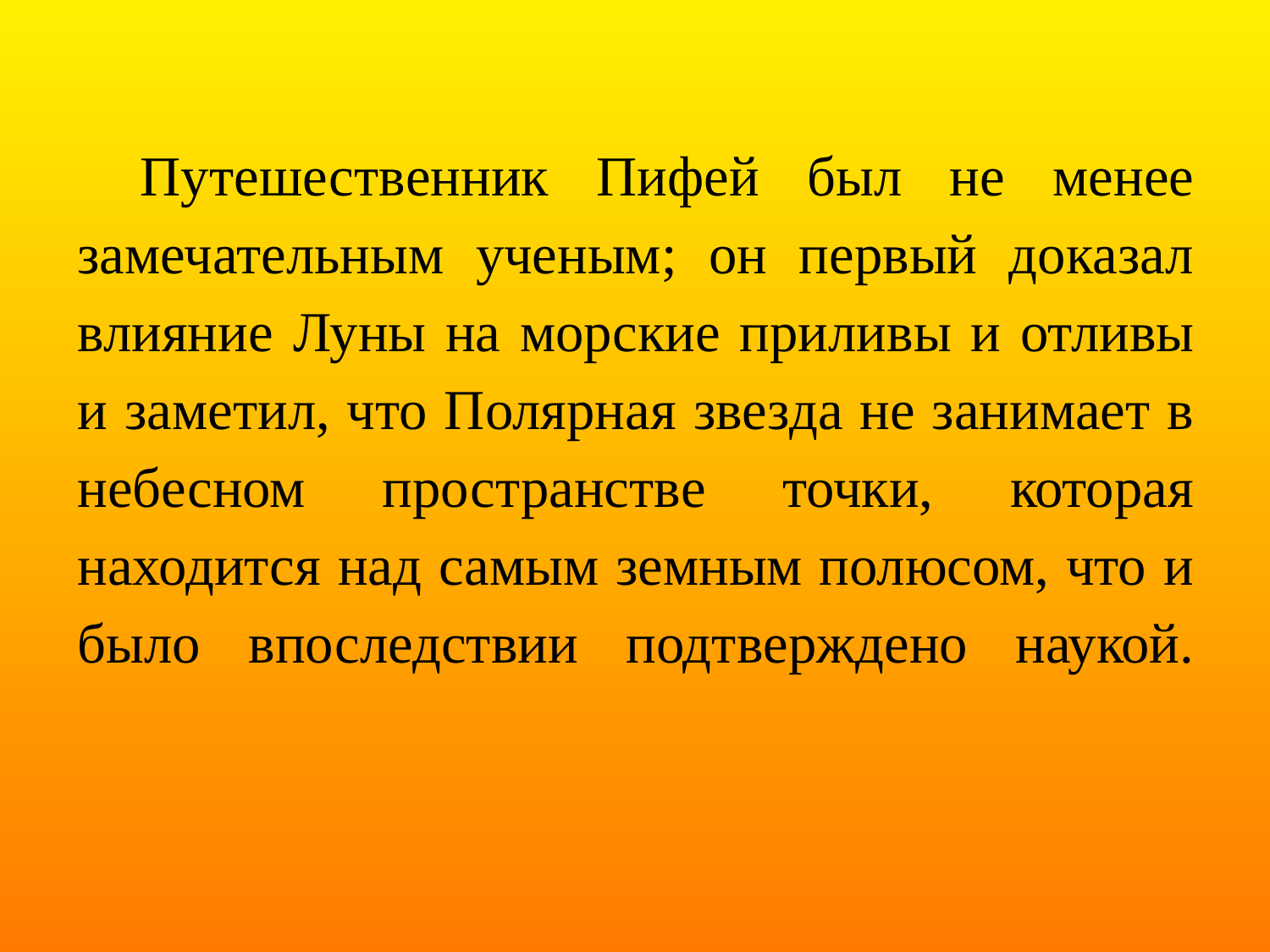

# Путешественник Пифей был не менее замечательным ученым; он первый доказал влияние Луны на морские приливы и отливы и заметил, что Полярная звезда не занимает в небесном пространстве точки, которая находится над самым земным полюсом, что и было впоследствии подтверждено наукой.